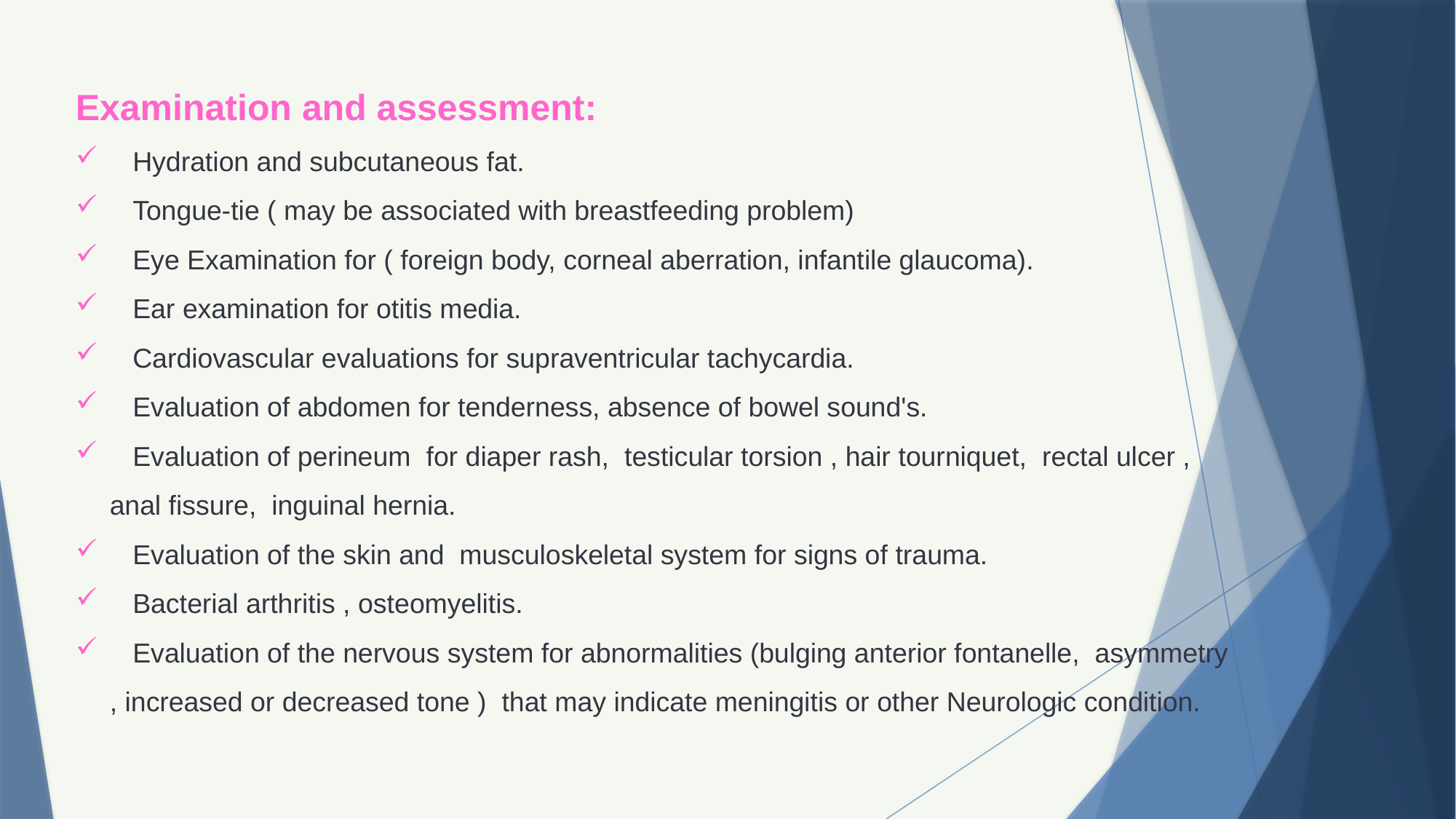

Examination and assessment:
   Hydration and subcutaneous fat.
   Tongue-tie ( may be associated with breastfeeding problem)
   Eye Examination for ( foreign body, corneal aberration, infantile glaucoma).
   Ear examination for otitis media.
   Cardiovascular evaluations for supraventricular tachycardia.
   Evaluation of abdomen for tenderness, absence of bowel sound's.
   Evaluation of perineum  for diaper rash,  testicular torsion , hair tourniquet,  rectal ulcer , anal fissure,  inguinal hernia.
   Evaluation of the skin and  musculoskeletal system for signs of trauma.
   Bacterial arthritis , osteomyelitis.
   Evaluation of the nervous system for abnormalities (bulging anterior fontanelle,  asymmetry  , increased or decreased tone )  that may indicate meningitis or other Neurologic condition.